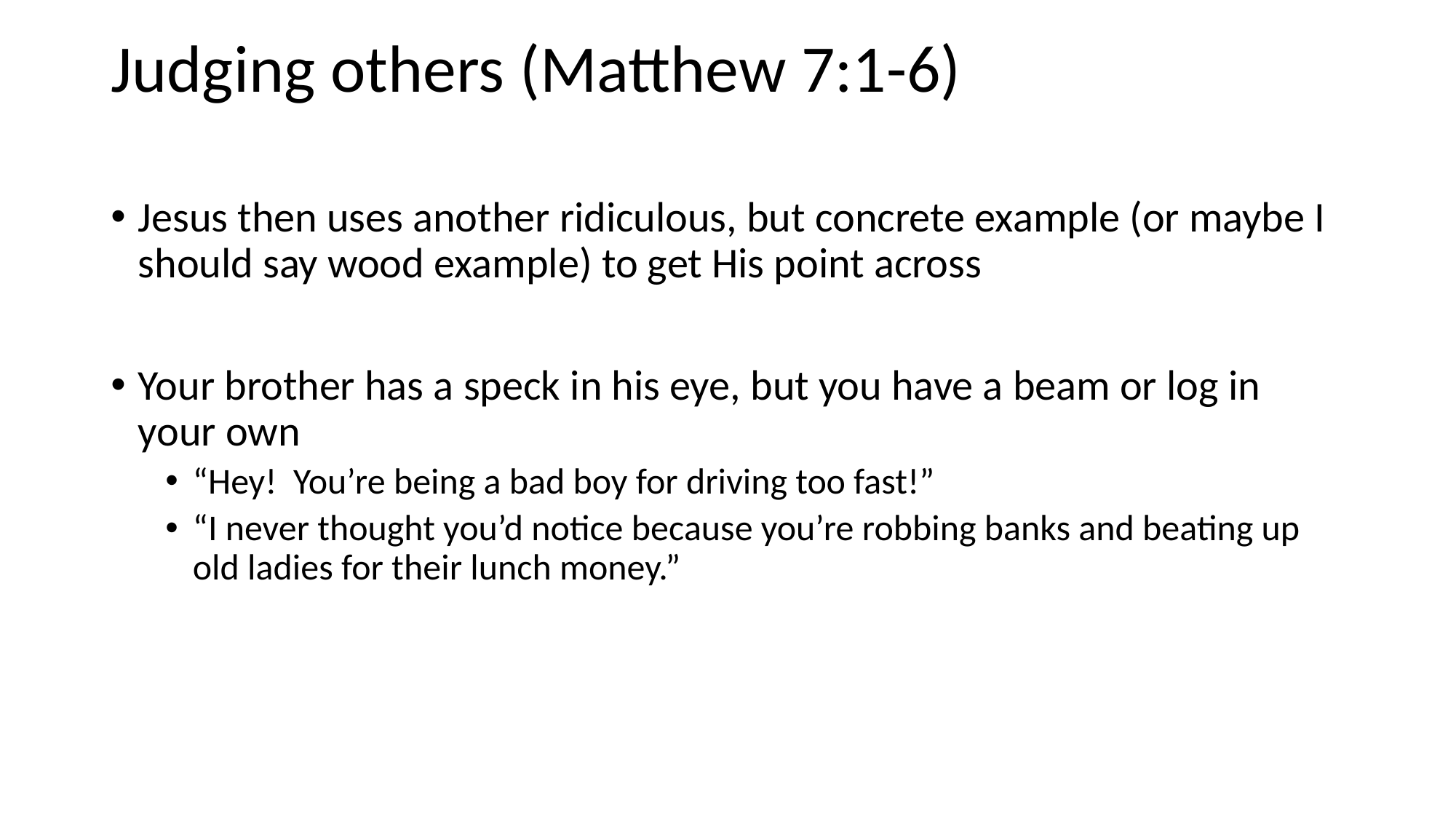

# Judging others (Matthew 7:1-6)

Jesus then uses another ridiculous, but concrete example (or maybe I should say wood example) to get His point across

Your brother has a speck in his eye, but you have a beam or log in your own
“Hey!  You’re being a bad boy for driving too fast!”
“I never thought you’d notice because you’re robbing banks and beating up old ladies for their lunch money.”